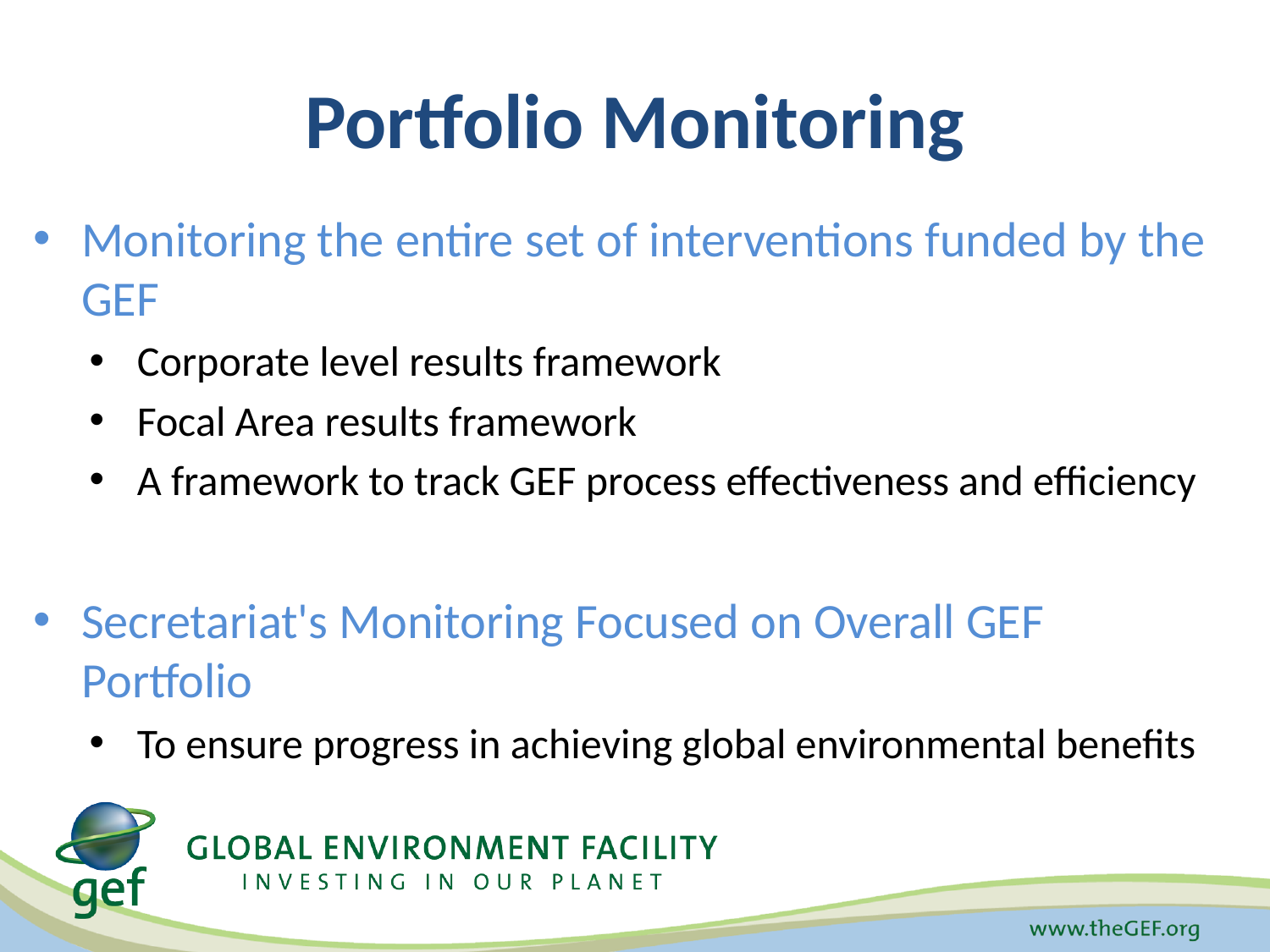

# Portfolio Monitoring
Monitoring the entire set of interventions funded by the GEF
Corporate level results framework
Focal Area results framework
A framework to track GEF process effectiveness and efficiency

Secretariat's Monitoring Focused on Overall GEF Portfolio
To ensure progress in achieving global environmental benefits